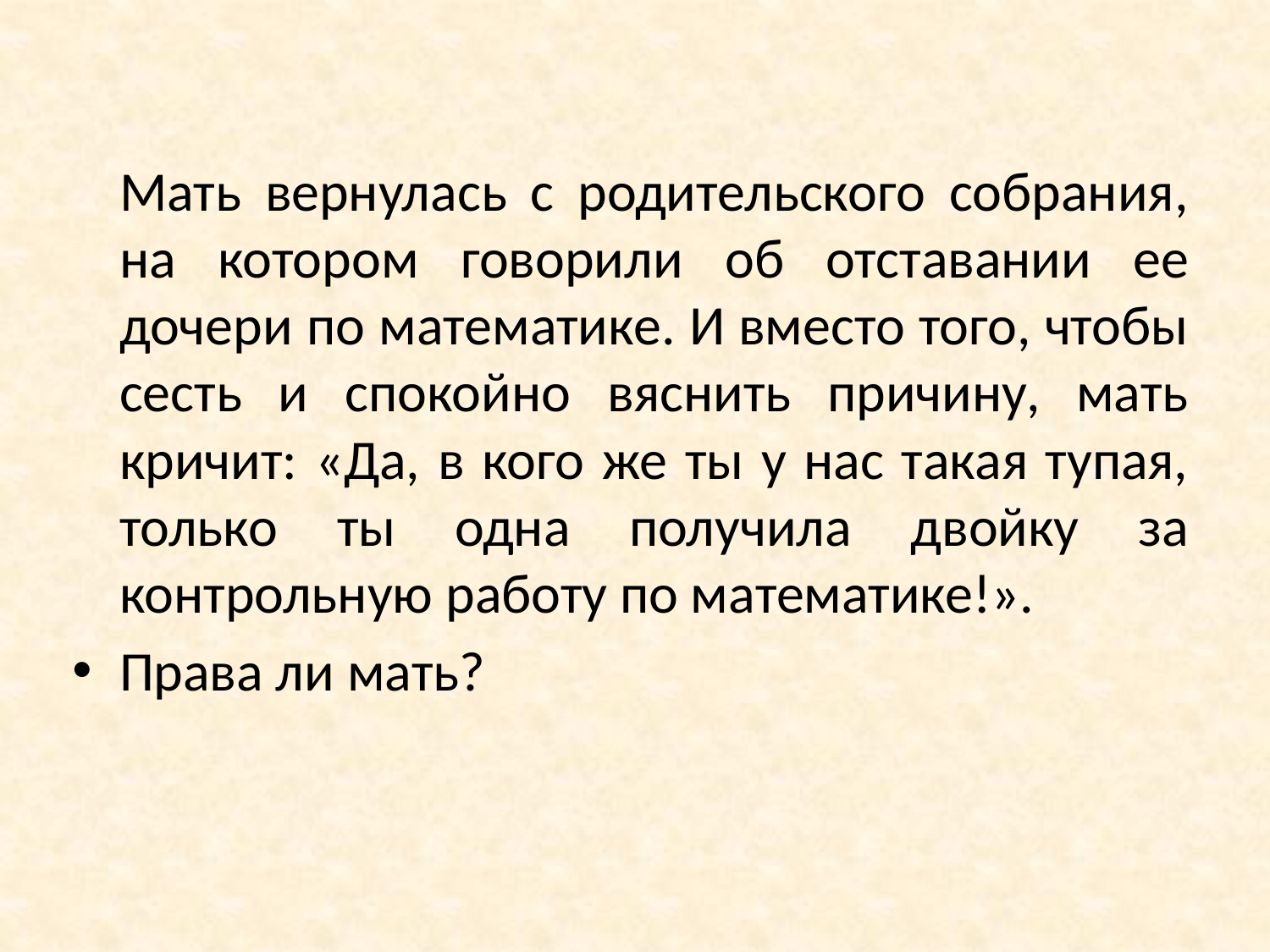

Мать вернулась с родительского собрания, на котором говорили об отставании ее дочери по математике. И вместо того, чтобы сесть и спокойно вяснить причину, мать кричит: «Да, в кого же ты у нас такая тупая, только ты одна получила двойку за контрольную работу по математике!».
Права ли мать?